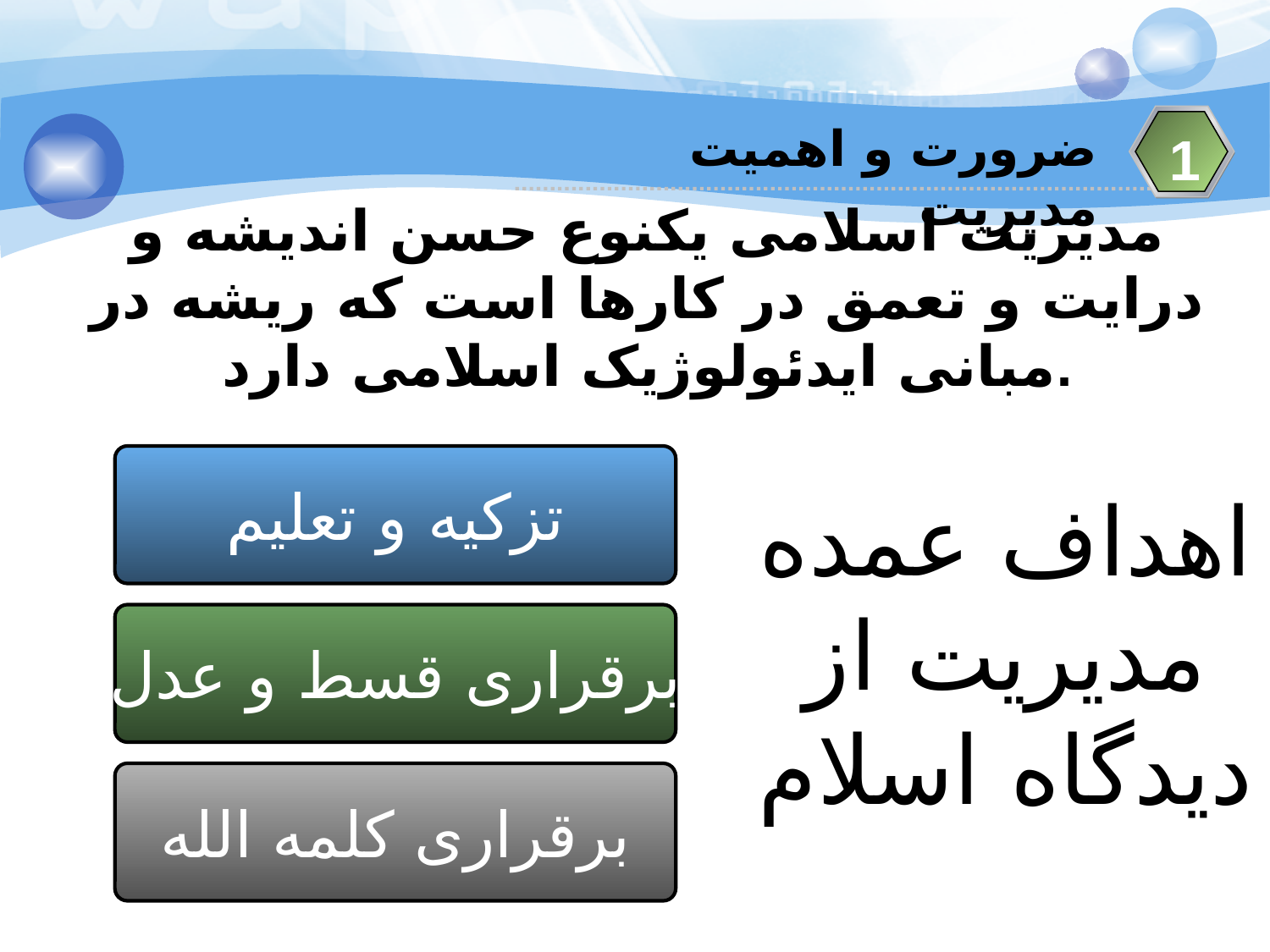

ضرورت و اهمیت مدیریت
1

مدیریت اسلامی یکنوع حسن اندیشه و درایت و تعمق در کارها است که ریشه در مبانی ایدئولوژیک اسلامی دارد.
تزکیه و تعلیم
اهداف عمده مدیریت از دیدگاه اسلام
برقراری قسط و عدل
برقراری کلمه الله